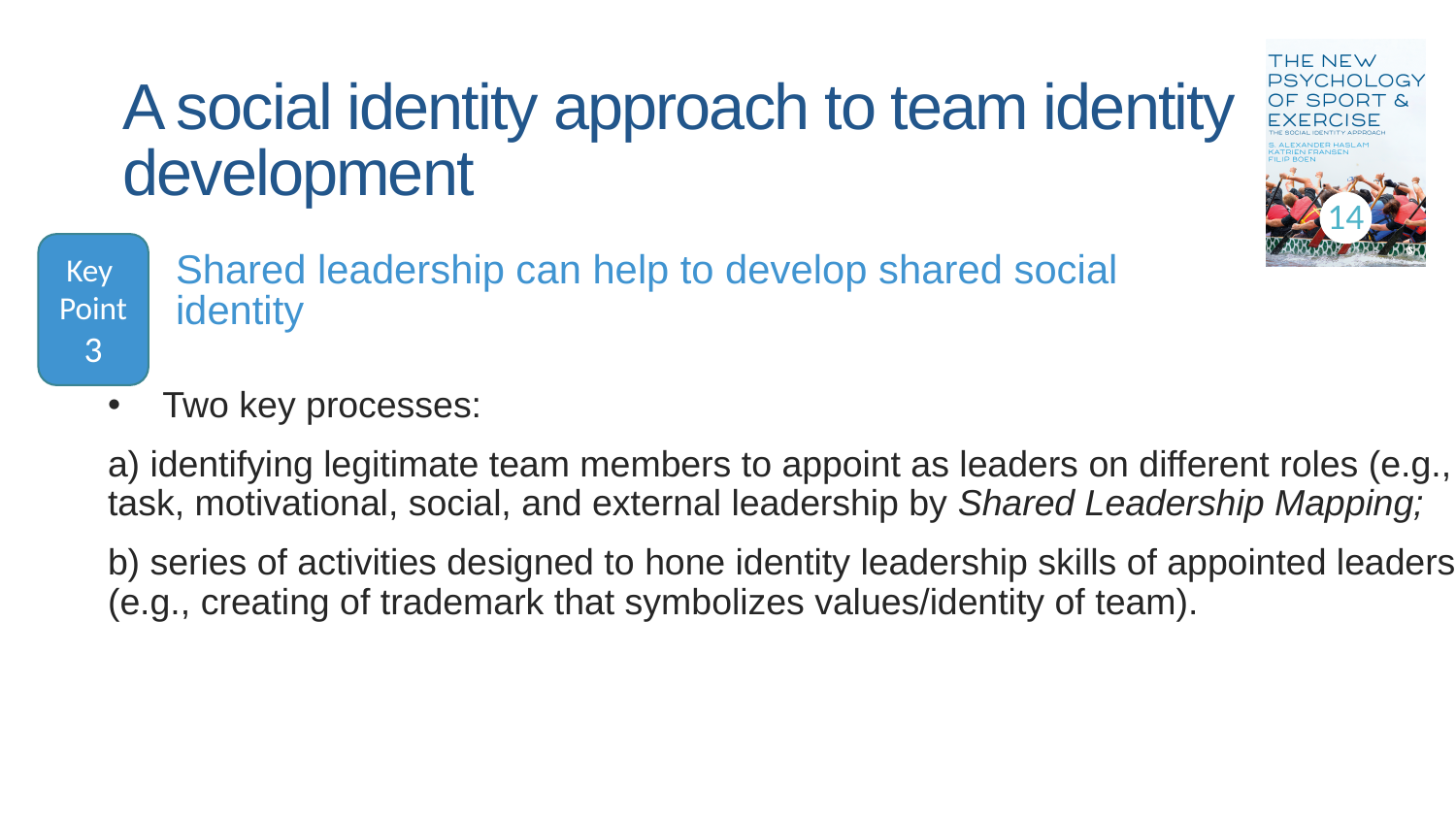

# A social identity approach to team identity development
14
Key
Point
3
Shared leadership can help to develop shared social identity
Two key processes:
a) identifying legitimate team members to appoint as leaders on different roles (e.g., task, motivational, social, and external leadership by Shared Leadership Mapping;
b) series of activities designed to hone identity leadership skills of appointed leaders (e.g., creating of trademark that symbolizes values/identity of team).